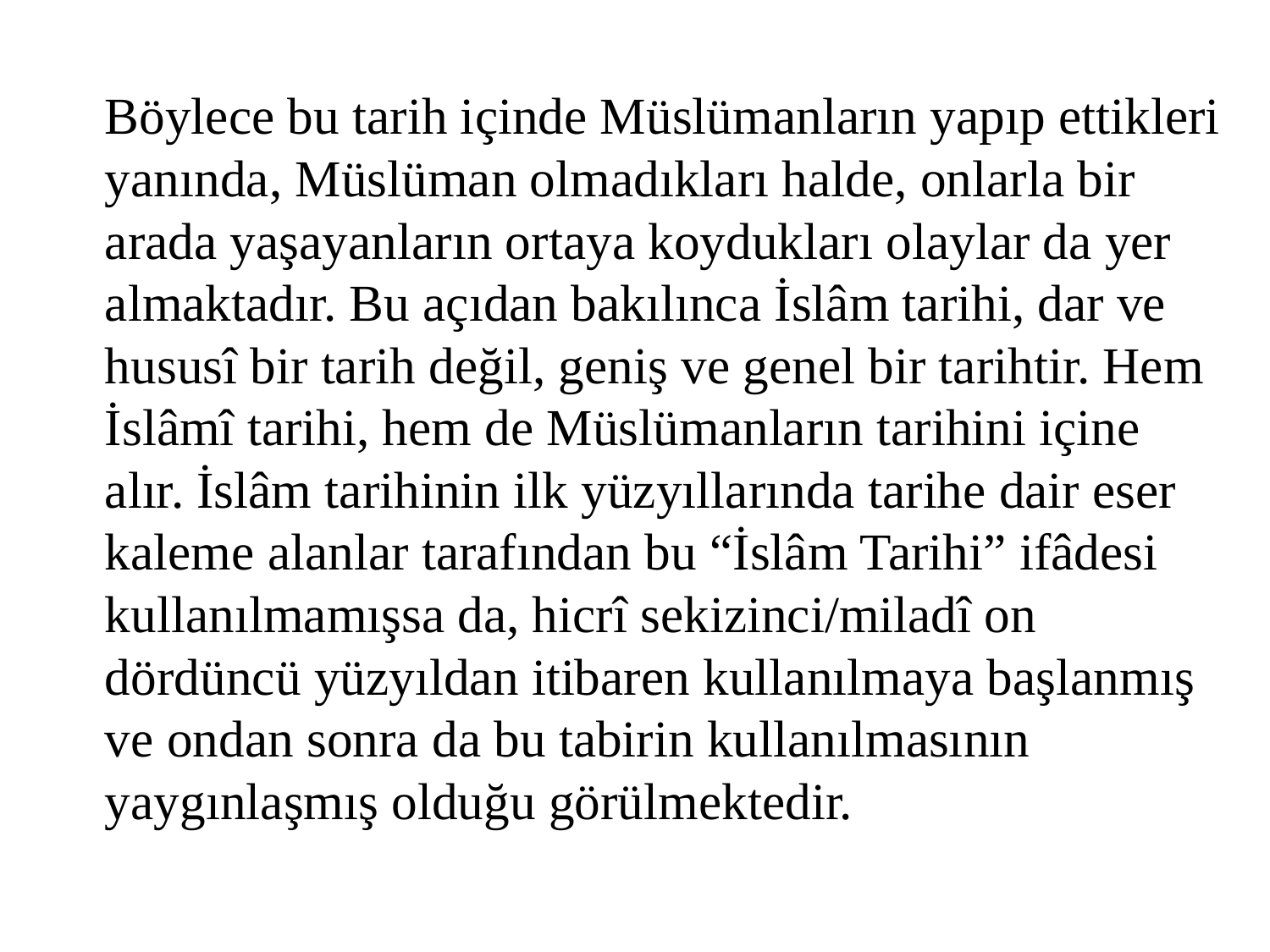

Böylece bu tarih içinde Müslümanların yapıp ettikleri yanında, Müslüman olmadıkları halde, onlarla bir arada yaşayanların ortaya koydukları olaylar da yer almaktadır. Bu açıdan bakılınca İslâm tarihi, dar ve hususî bir tarih değil, geniş ve genel bir tarihtir. Hem İslâmî tarihi, hem de Müslümanların tarihini içine alır. İslâm tarihinin ilk yüzyıllarında tarihe dair eser kaleme alanlar tarafından bu “İslâm Tarihi” ifâdesi kullanılmamışsa da, hicrî sekizinci/miladî on dördüncü yüzyıldan itibaren kullanılmaya başlanmış ve ondan sonra da bu tabirin kullanılmasının yaygınlaşmış olduğu görülmektedir.